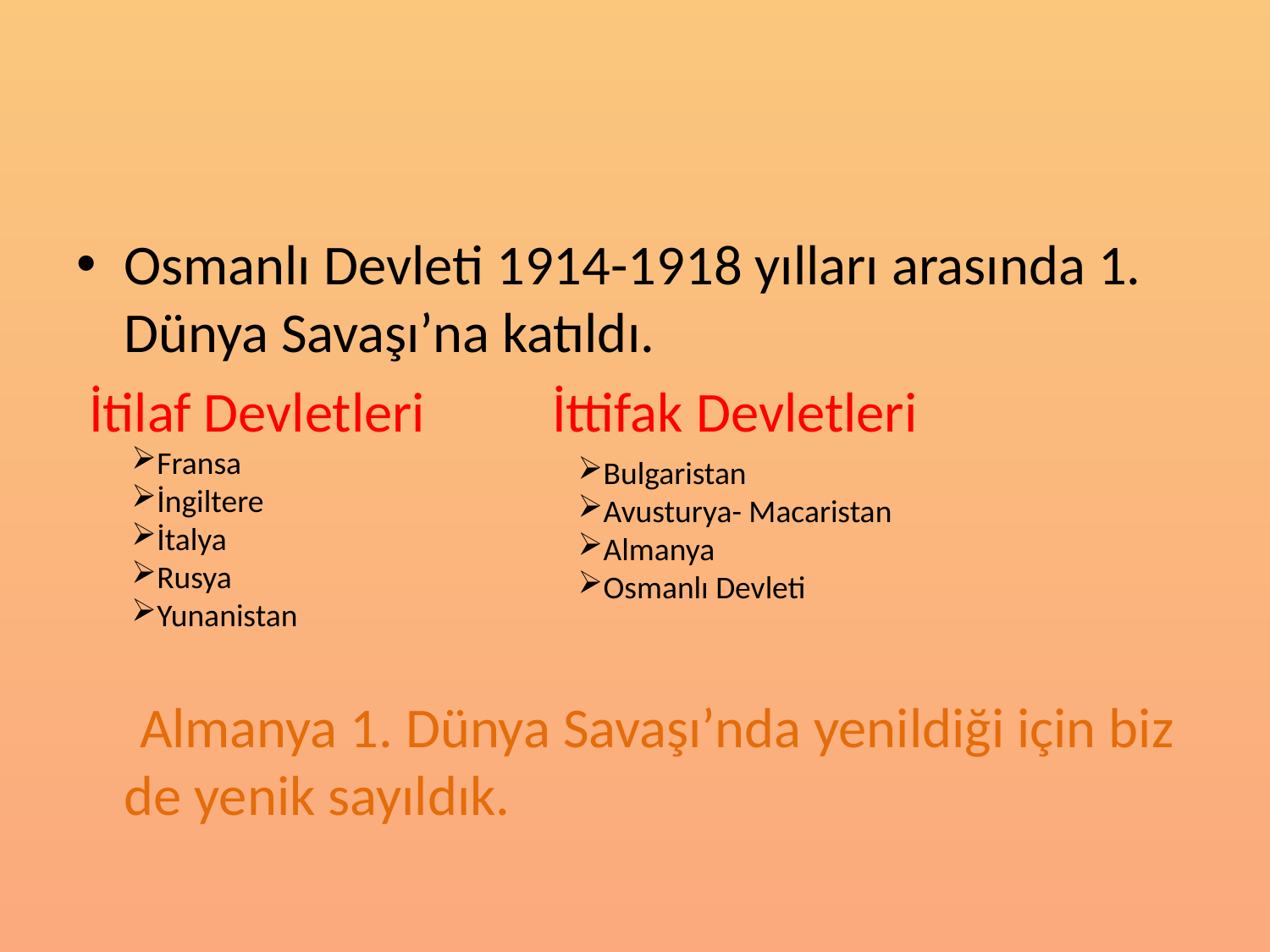

#
Osmanlı Devleti 1914-1918 yılları arasında 1. Dünya Savaşı’na katıldı.
 İtilaf Devletleri          İttifak Devletleri

     Almanya 1. Dünya Savaşı’nda yenildiği için biz de yenik sayıldık.

Fransa
İngiltere
İtalya
Rusya
Yunanistan
Bulgaristan
Avusturya- Macaristan
Almanya
Osmanlı Devleti